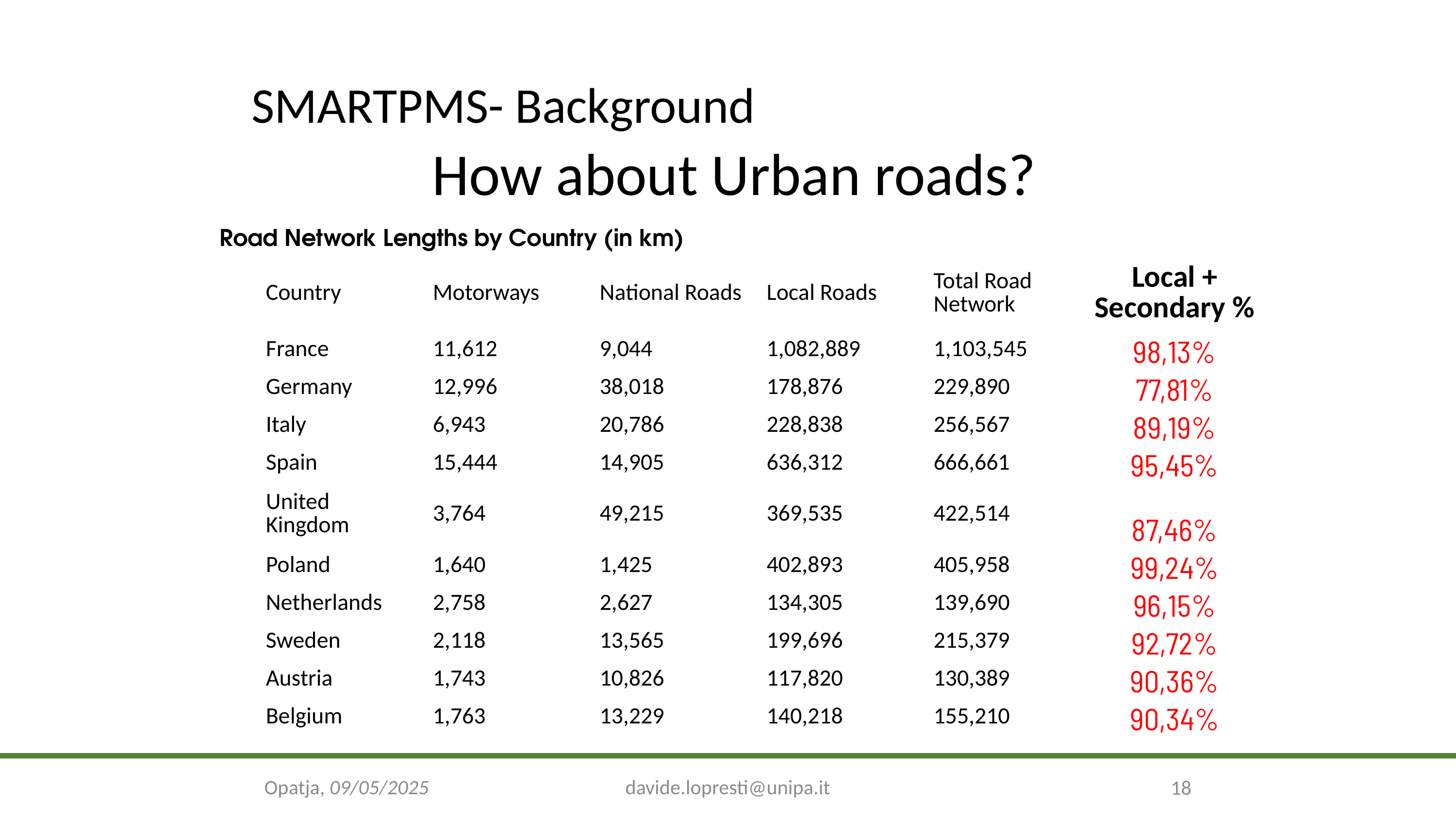

SMARTPMS- Background
# How about Urban roads?
Road Network Lengths by Country (in km)
| Country | Motorways | National Roads | Local Roads | Total Road Network | Local + Secondary % |
| --- | --- | --- | --- | --- | --- |
| France | 11,612 | 9,044 | 1,082,889 | 1,103,545 | 98,13% |
| Germany | 12,996 | 38,018 | 178,876 | 229,890 | 77,81% |
| Italy | 6,943 | 20,786 | 228,838 | 256,567 | 89,19% |
| Spain | 15,444 | 14,905 | 636,312 | 666,661 | 95,45% |
| United Kingdom | 3,764 | 49,215 | 369,535 | 422,514 | 87,46% |
| Poland | 1,640 | 1,425 | 402,893 | 405,958 | 99,24% |
| Netherlands | 2,758 | 2,627 | 134,305 | 139,690 | 96,15% |
| Sweden | 2,118 | 13,565 | 199,696 | 215,379 | 92,72% |
| Austria | 1,743 | 10,826 | 117,820 | 130,389 | 90,36% |
| Belgium | 1,763 | 13,229 | 140,218 | 155,210 | 90,34% |
18
Opatja, 09/05/2025
davide.lopresti@unipa.it